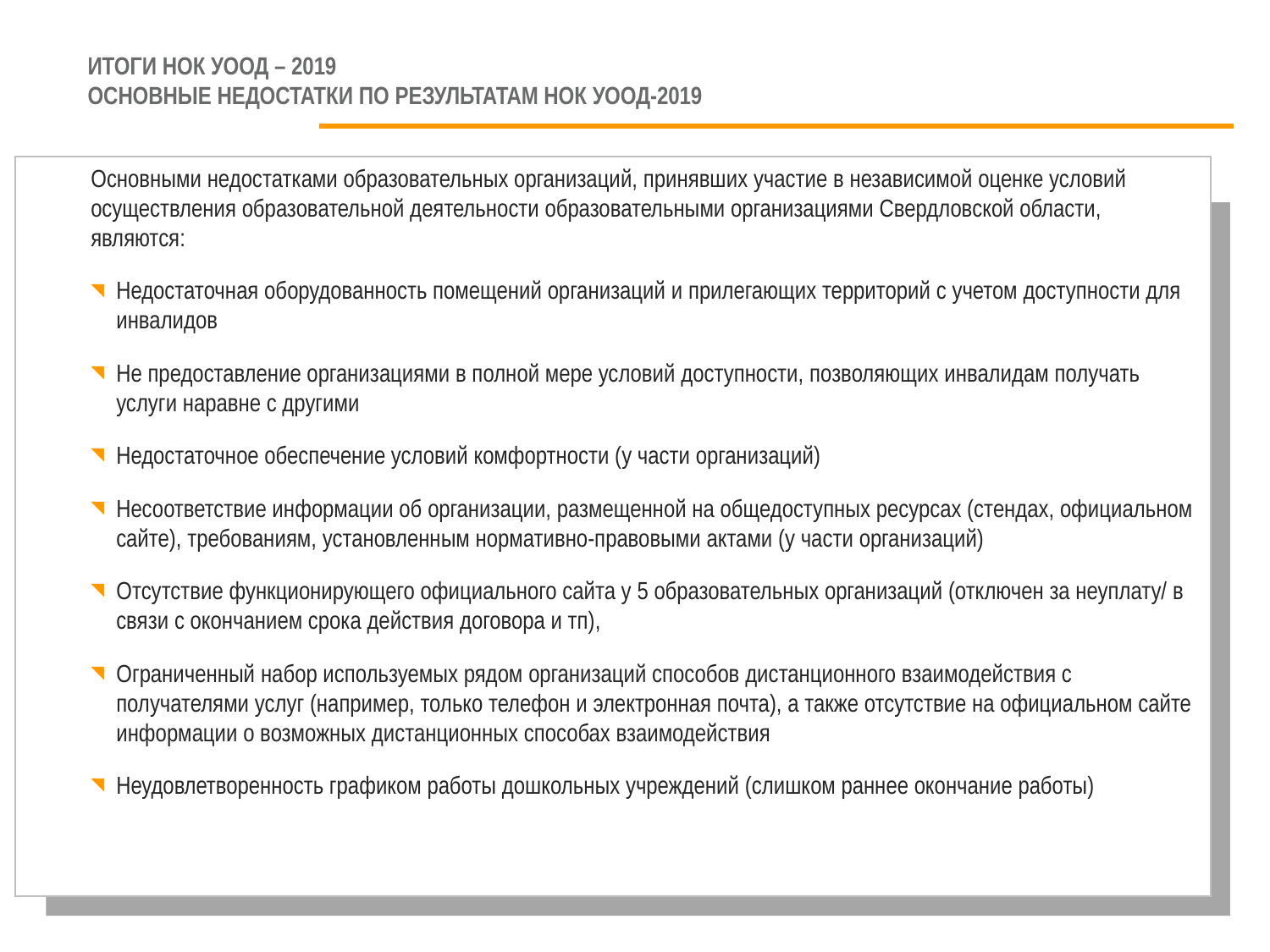

# ИТОГИ НОК УООД – 2019 основные недостатки по результатам нок уоод-2019
Основными недостатками образовательных организаций, принявших участие в независимой оценке условий осуществления образовательной деятельности образовательными организациями Свердловской области, являются:
Недостаточная оборудованность помещений организаций и прилегающих территорий с учетом доступности для инвалидов
Не предоставление организациями в полной мере условий доступности, позволяющих инвалидам получать услуги наравне с другими
Недостаточное обеспечение условий комфортности (у части организаций)
Несоответствие информации об организации, размещенной на общедоступных ресурсах (стендах, официальном сайте), требованиям, установленным нормативно-правовыми актами (у части организаций)
Отсутствие функционирующего официального сайта у 5 образовательных организаций (отключен за неуплату/ в связи с окончанием срока действия договора и тп),
Ограниченный набор используемых рядом организаций способов дистанционного взаимодействия с получателями услуг (например, только телефон и электронная почта), а также отсутствие на официальном сайте информации о возможных дистанционных способах взаимодействия
Неудовлетворенность графиком работы дошкольных учреждений (слишком раннее окончание работы)